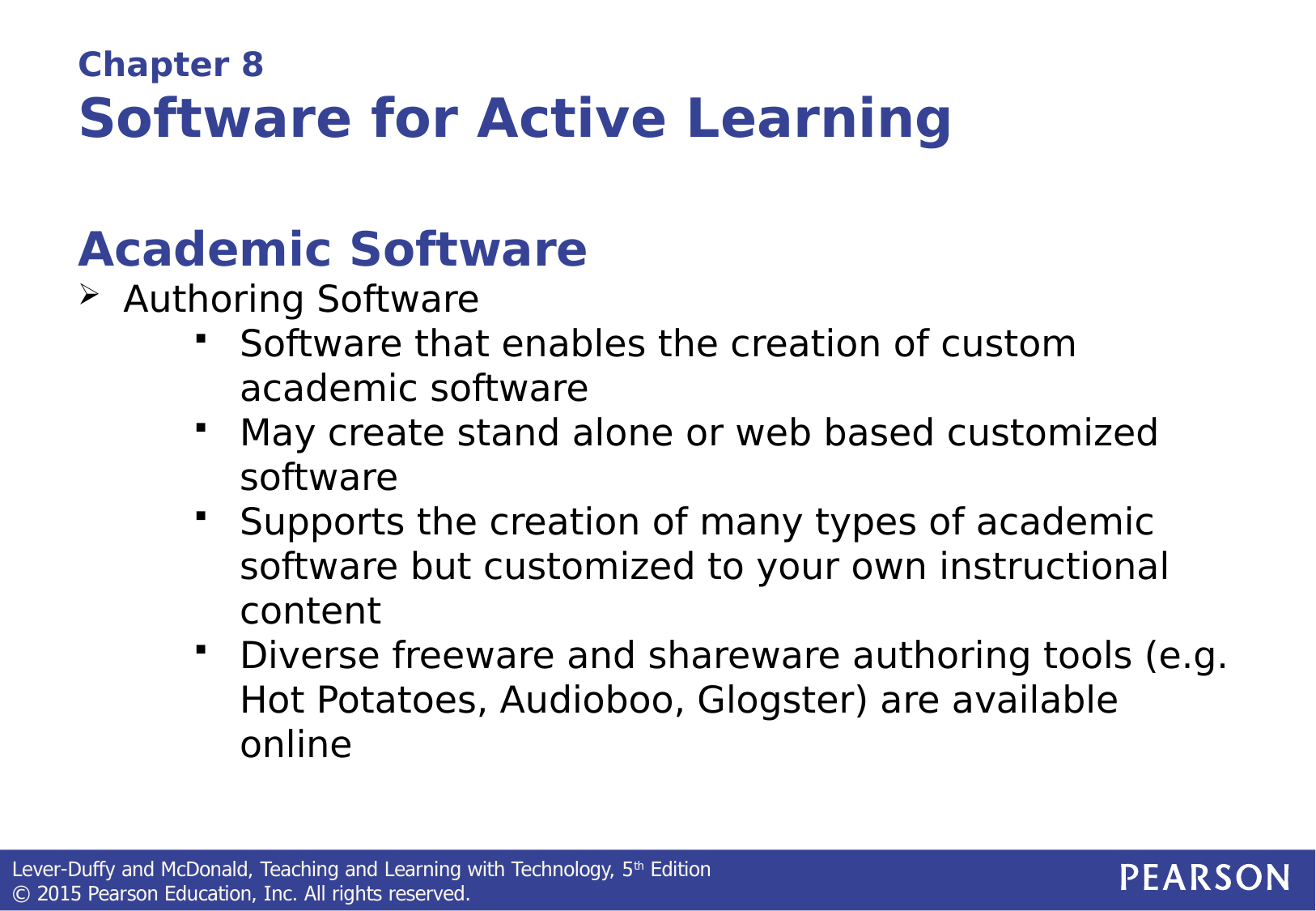

# Chapter 8 Software for Active Learning
Academic Software
Authoring Software
Software that enables the creation of custom academic software
May create stand alone or web based customized software
Supports the creation of many types of academic software but customized to your own instructional content
Diverse freeware and shareware authoring tools (e.g. Hot Potatoes, Audioboo, Glogster) are available online